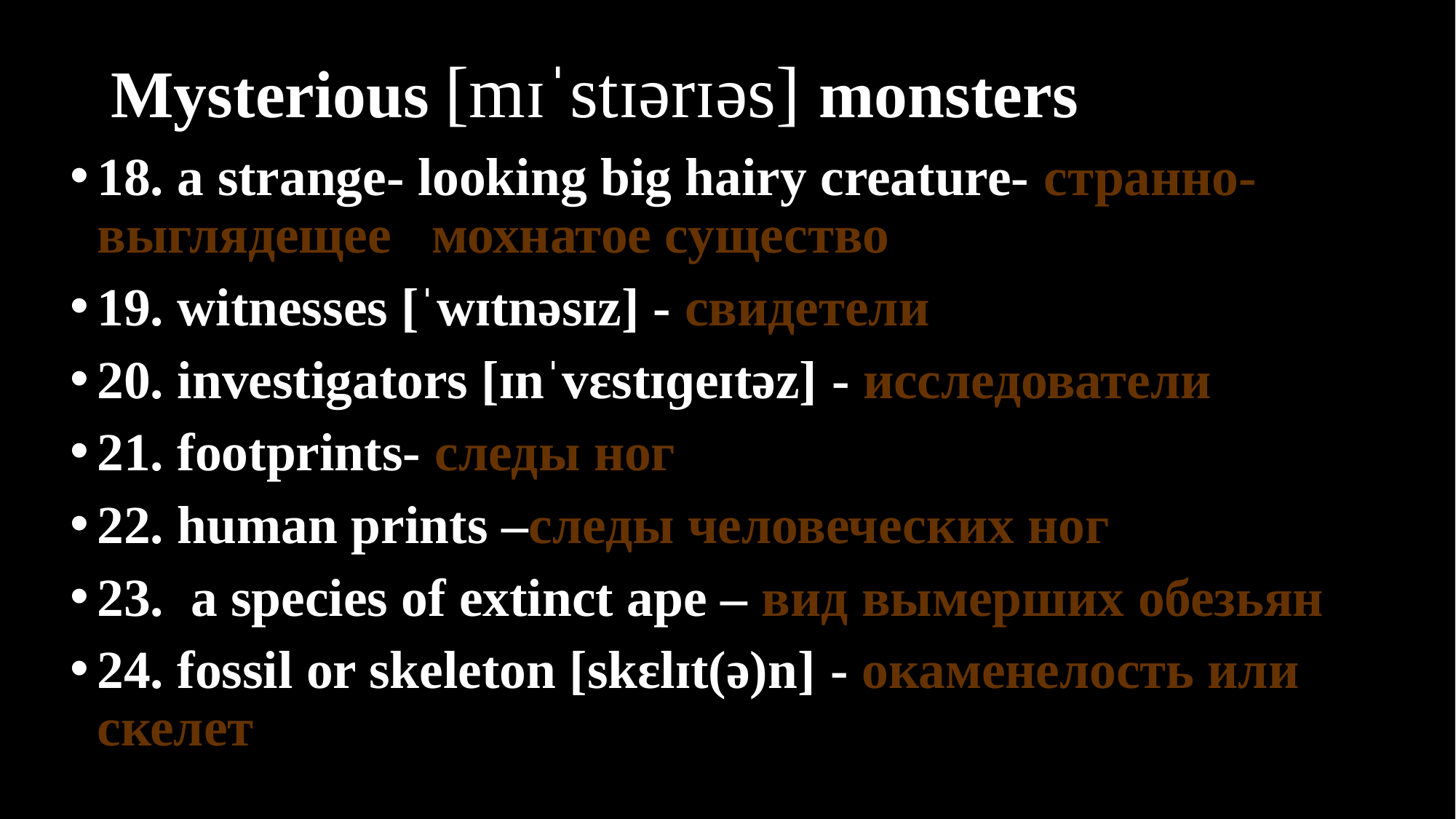

# Mysterious [mɪˈstɪərɪəs] monsters
18. a strange- looking big hairy creature- странно-выглядещее   мохнатое существо
19. witnesses [ˈwɪtnəsɪz] - свидетели
20. investigators [ɪnˈvɛstɪɡeɪtəz] - исследователи
21. footprints- следы ног
22. human prints –следы человеческих ног
23.  a species of extinct ape – вид вымерших обезьян
24. fossil or skeleton [skɛlɪt(ə)n] - окаменелость или скелет